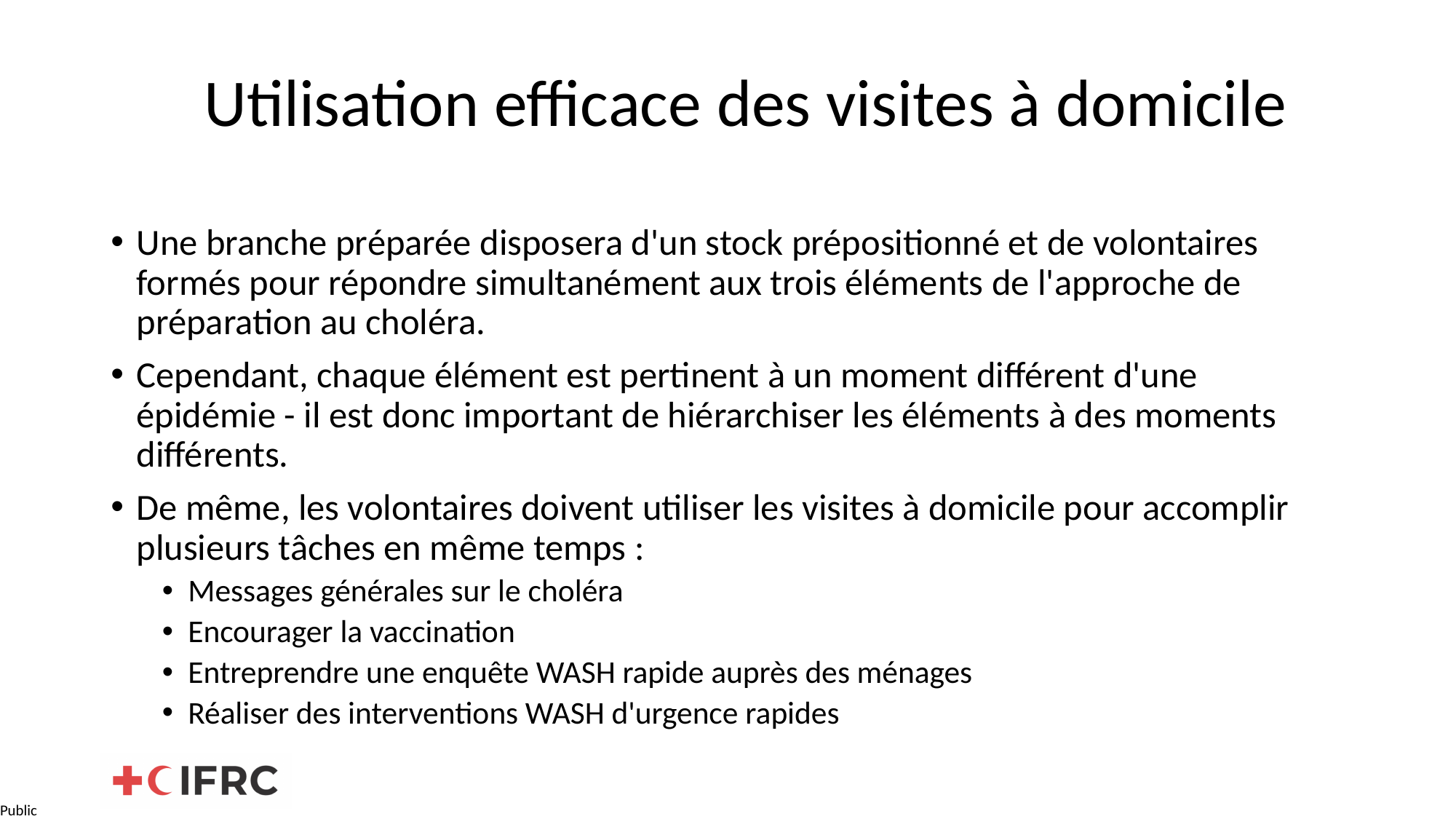

Utilisation efficace des visites à domicile
Une branche préparée disposera d'un stock prépositionné et de volontaires formés pour répondre simultanément aux trois éléments de l'approche de préparation au choléra.
Cependant, chaque élément est pertinent à un moment différent d'une épidémie - il est donc important de hiérarchiser les éléments à des moments différents.
De même, les volontaires doivent utiliser les visites à domicile pour accomplir plusieurs tâches en même temps :
Messages générales sur le choléra
Encourager la vaccination
Entreprendre une enquête WASH rapide auprès des ménages
Réaliser des interventions WASH d'urgence rapides